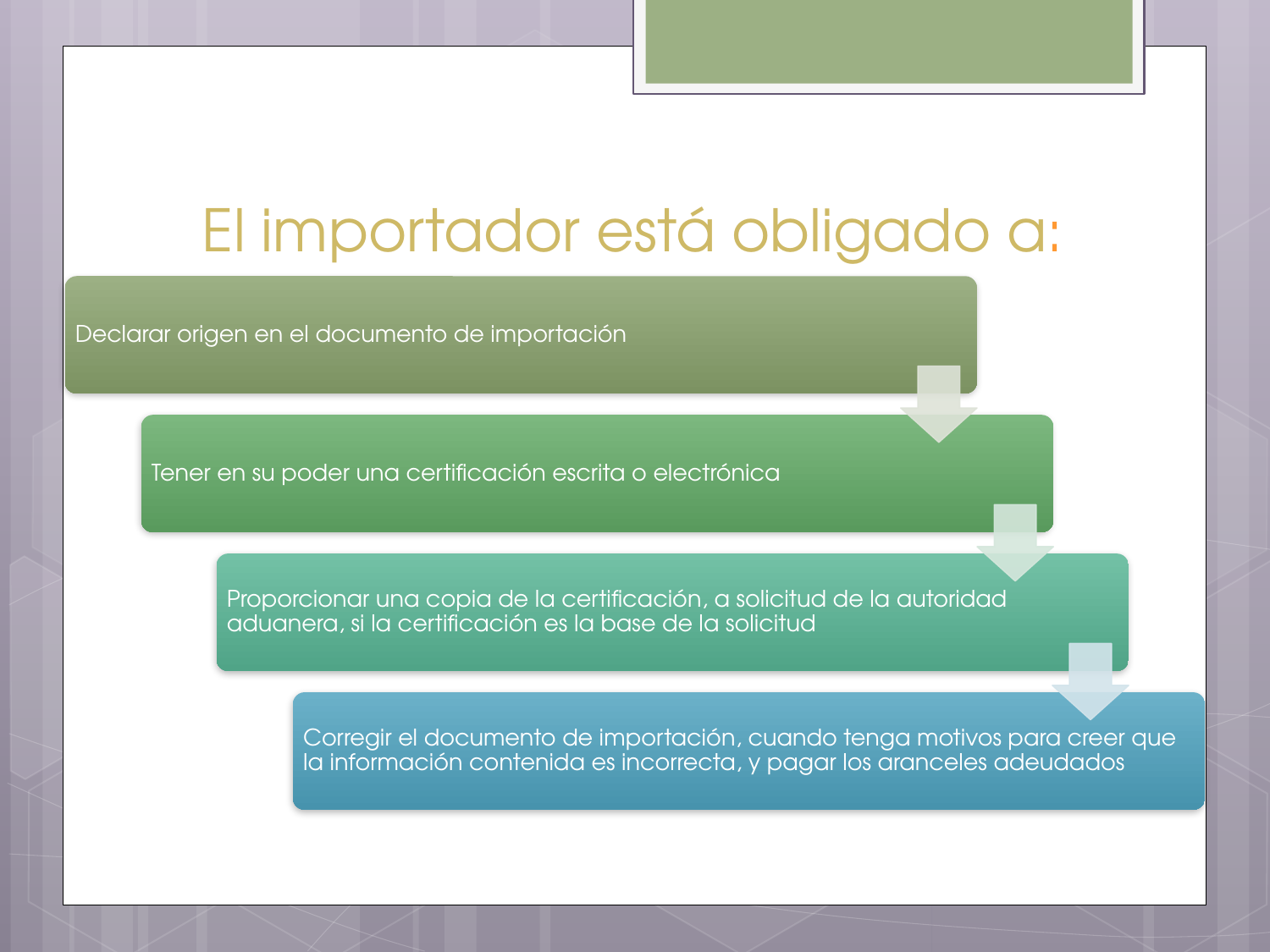

# El importador está obligado a:
Declarar origen en el documento de importación
Tener en su poder una certificación escrita o electrónica
Proporcionar una copia de la certificación, a solicitud de la autoridad aduanera, si la certificación es la base de la solicitud
Corregir el documento de importación, cuando tenga motivos para creer que la información contenida es incorrecta, y pagar los aranceles adeudados